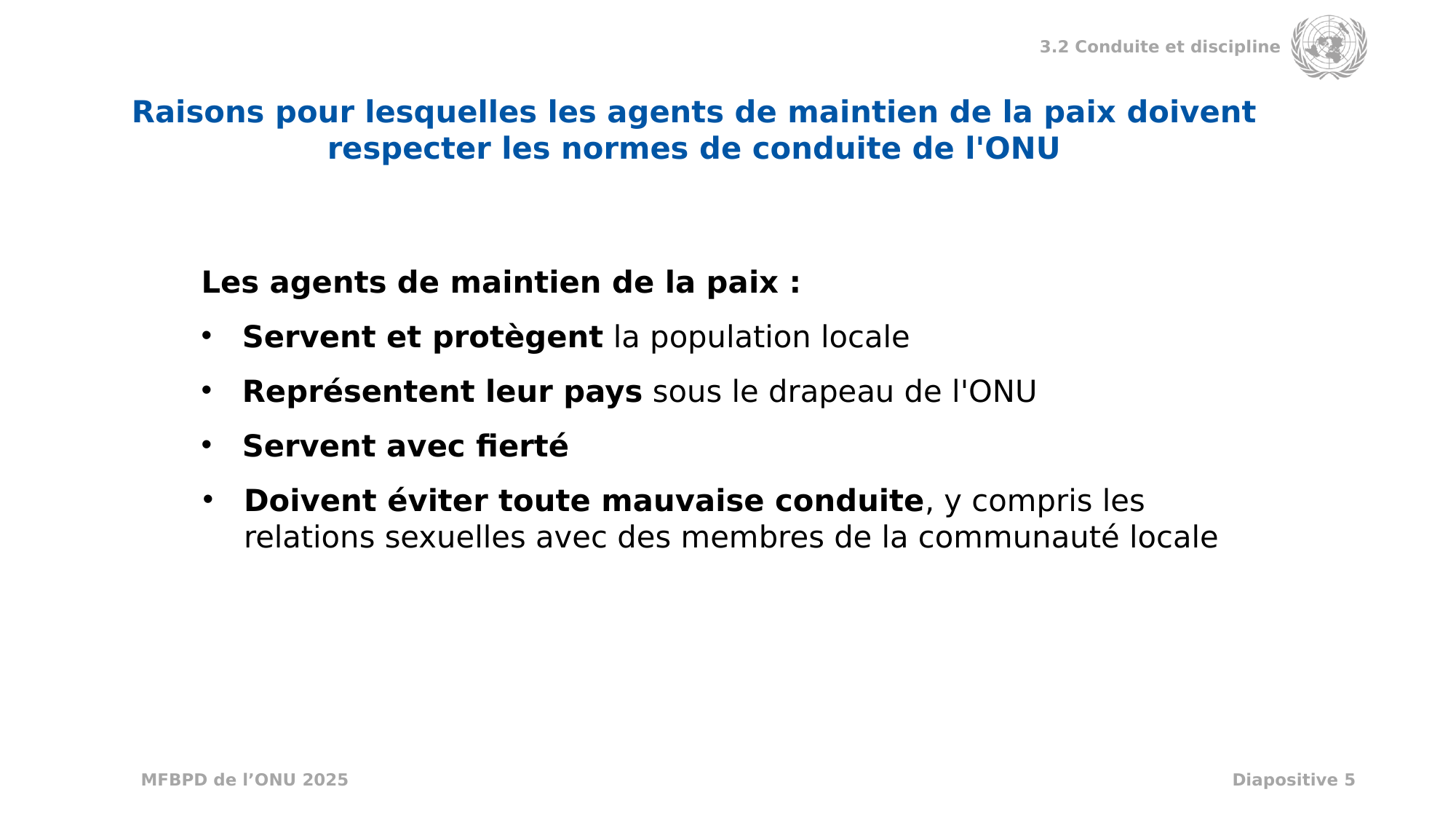

Raisons pour lesquelles les agents de maintien de la paix doivent respecter les normes de conduite de l'ONU
Les agents de maintien de la paix :
Servent et protègent la population locale
Représentent leur pays sous le drapeau de l'ONU
Servent avec fierté
Doivent éviter toute mauvaise conduite, y compris les relations sexuelles avec des membres de la communauté locale